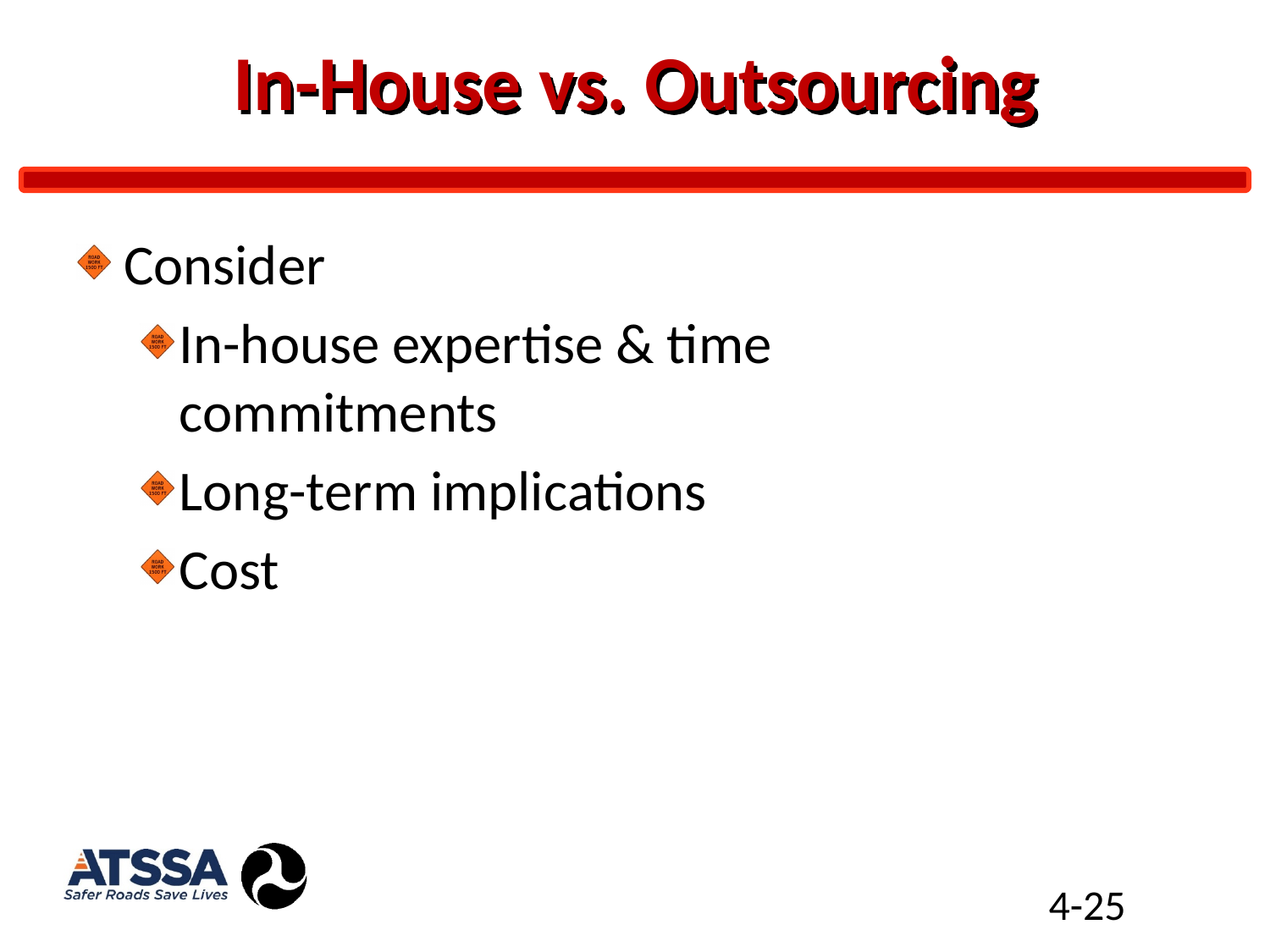

# In-House vs. Outsourcing
Consider
In-house expertise & time commitments
Long-term implications
Cost